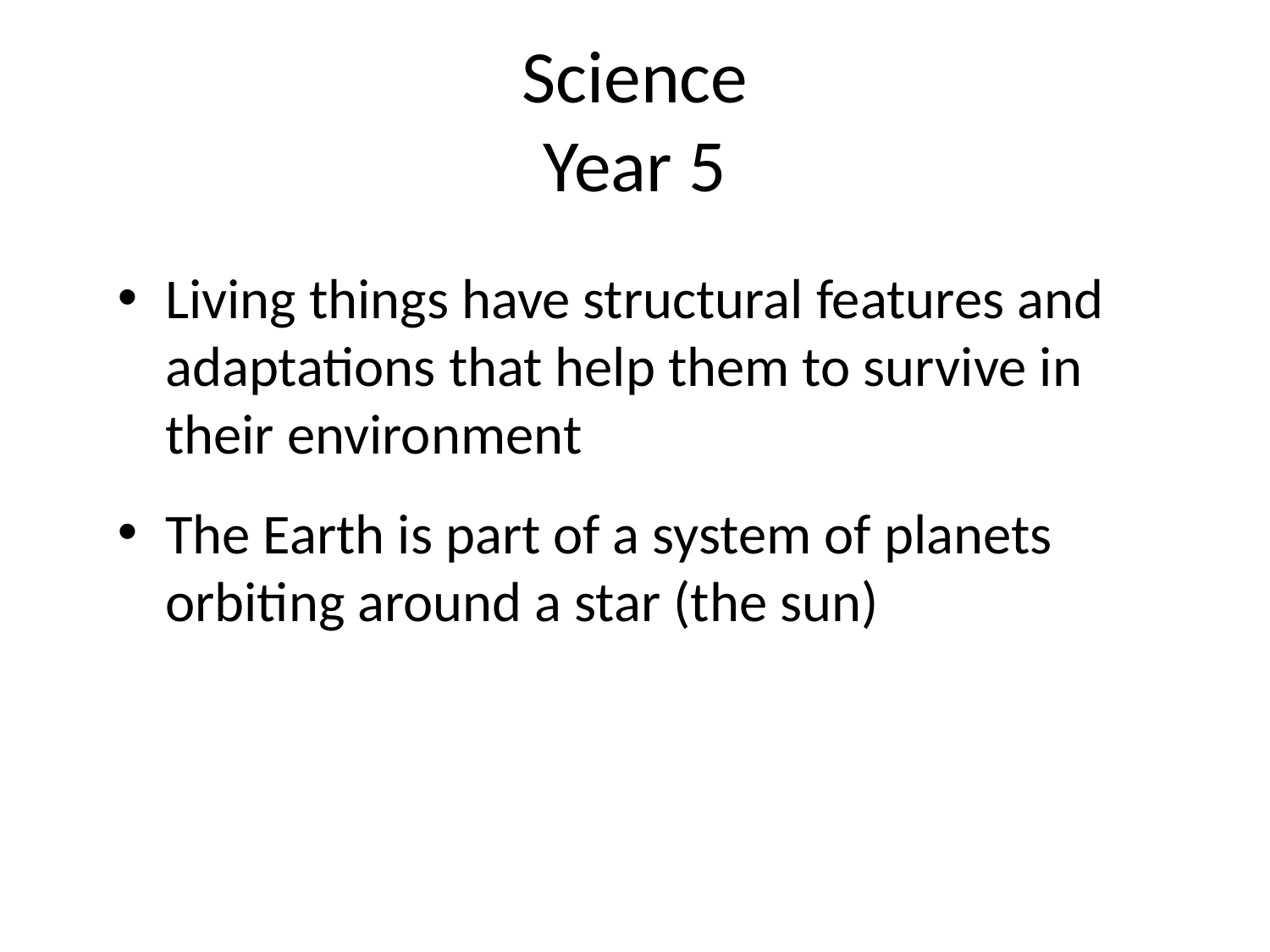

# Science Year 5
Living things have structural features and adaptations that help them to survive in their environment
The Earth is part of a system of planets orbiting around a star (the sun)